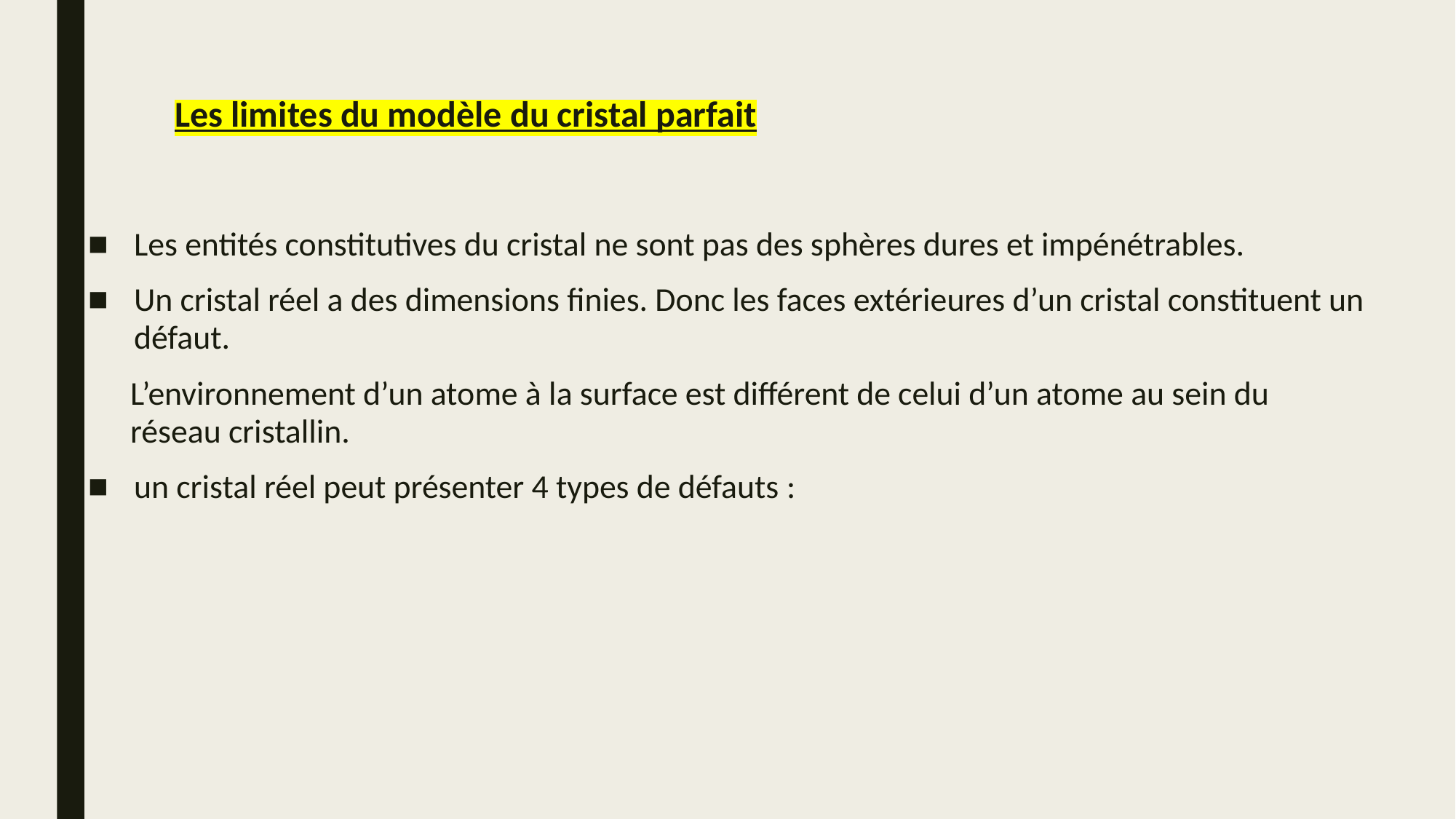

# Les limites du modèle du cristal parfait
Les entités constitutives du cristal ne sont pas des sphères dures et impénétrables.
Un cristal réel a des dimensions finies. Donc les faces extérieures d’un cristal constituent un défaut.
L’environnement d’un atome à la surface est différent de celui d’un atome au sein du réseau cristallin.
un cristal réel peut présenter 4 types de défauts :